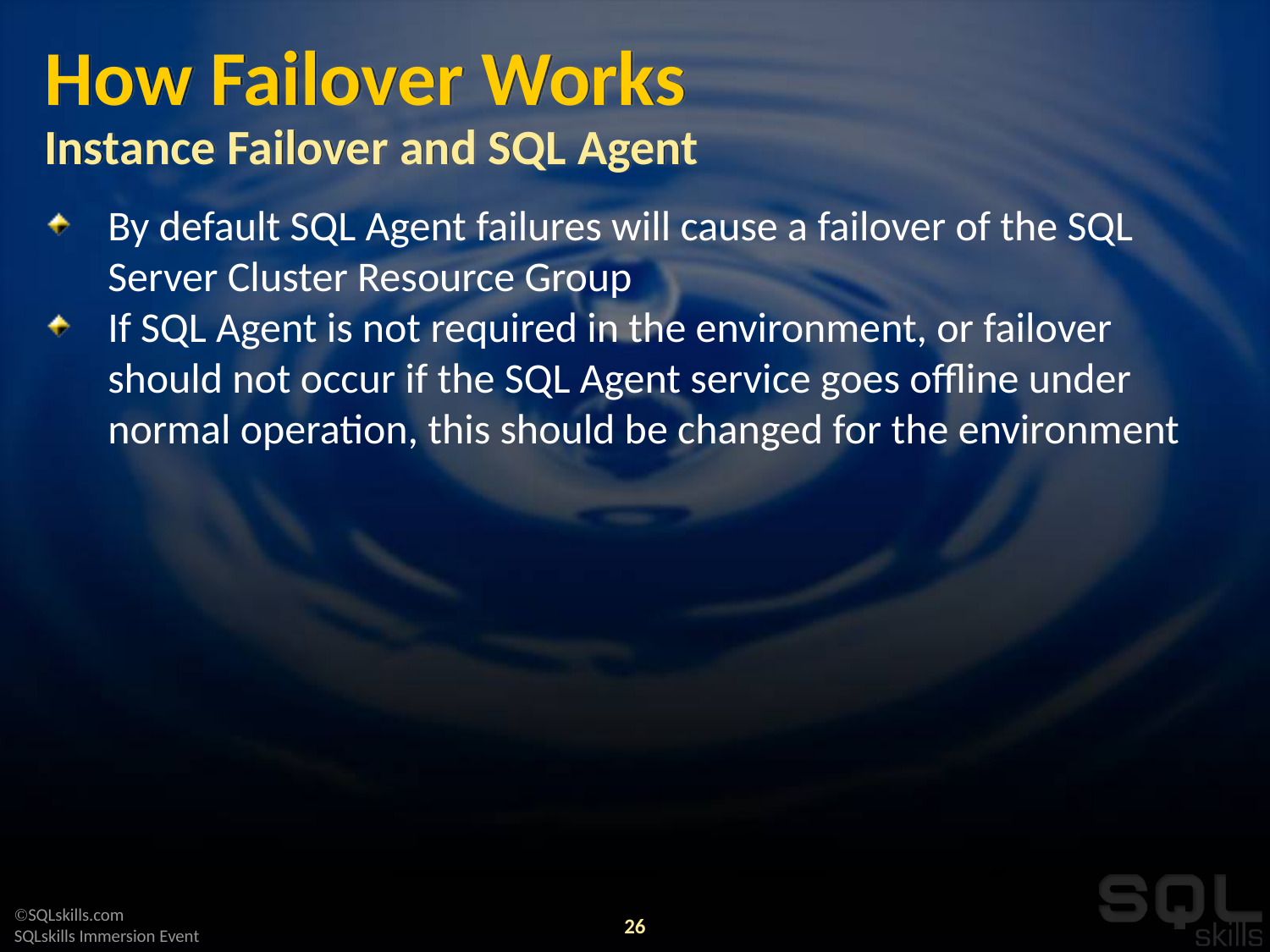

# How Failover Works Instance Failover and SQL Agent
By default SQL Agent failures will cause a failover of the SQL Server Cluster Resource Group
If SQL Agent is not required in the environment, or failover should not occur if the SQL Agent service goes offline under normal operation, this should be changed for the environment

26